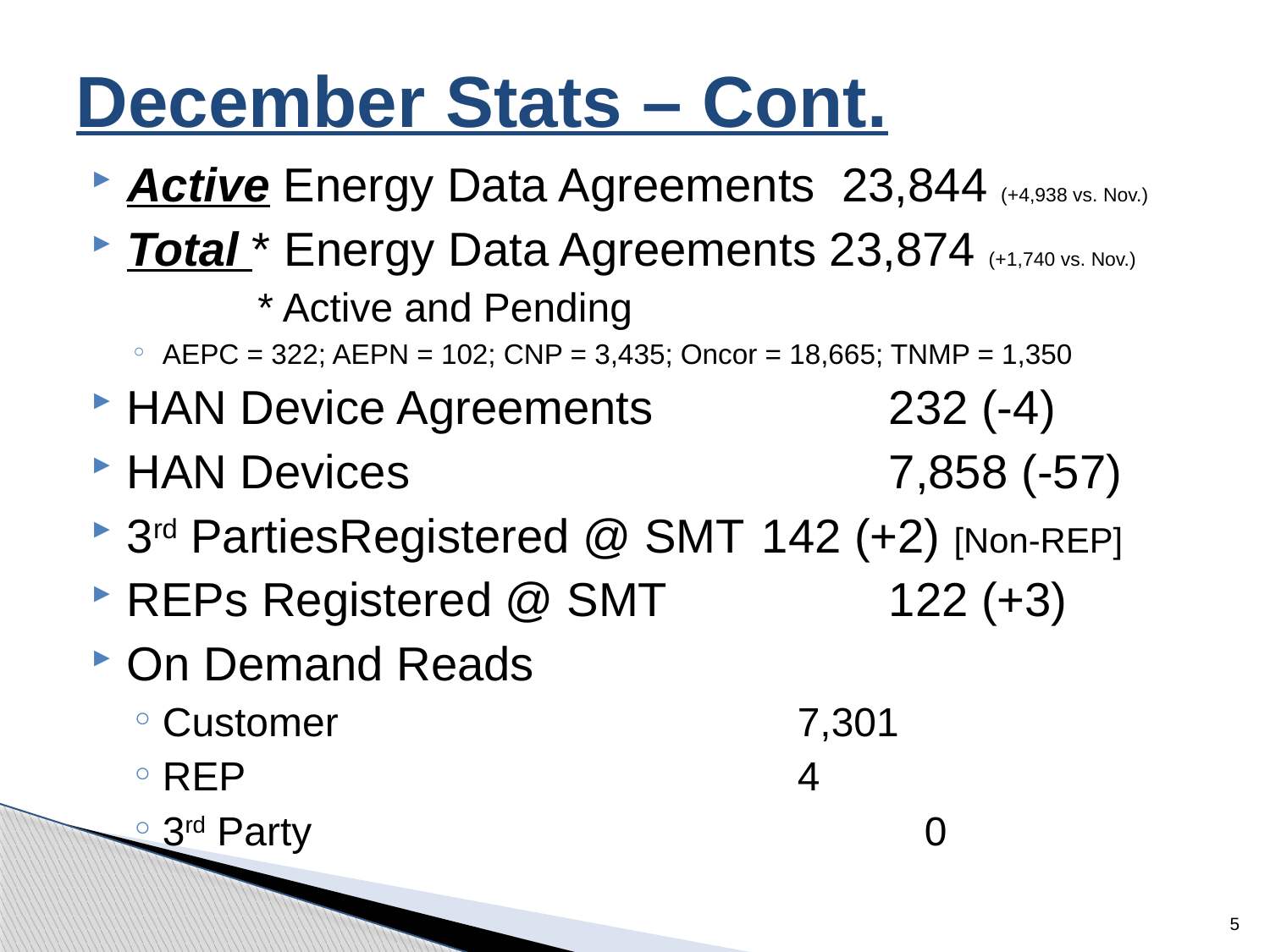

# December Stats – Cont.
Active Energy Data Agreements  23,844 (+4,938 vs. Nov.)
Total * Energy Data Agreements 23,874 (+1,740 vs. Nov.)
	* Active and Pending
AEPC = 322; AEPN = 102; CNP = 3,435; Oncor = 18,665; TNMP = 1,350
HAN Device Agreements		232 (-4)
HAN Devices				7,858 (-57)
3rd PartiesRegistered @ SMT	142 (+2) [Non-REP]
REPs Registered @ SMT		122 (+3)
On Demand Reads
Customer				7,301
REP					4
3rd Party					0
5